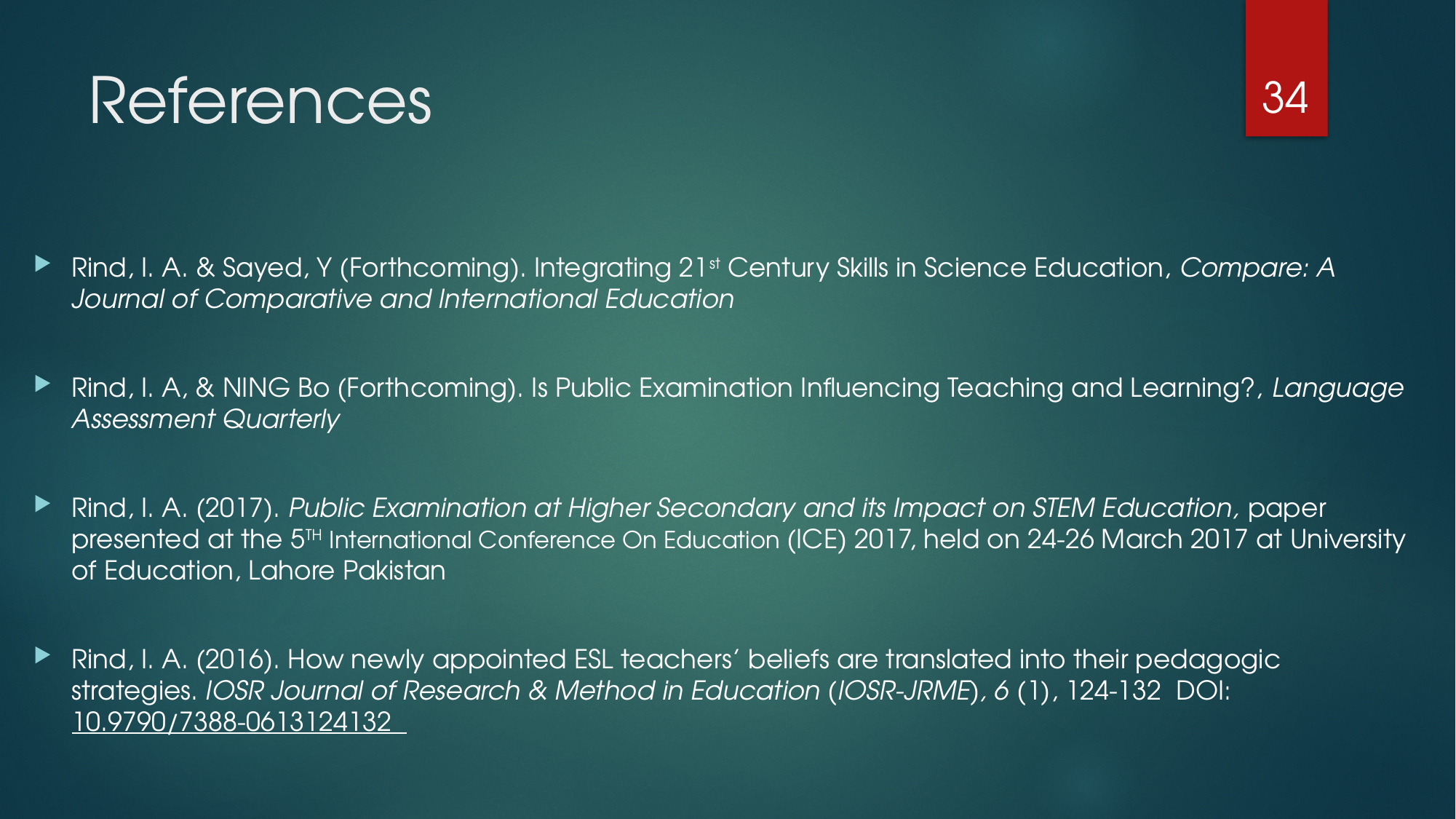

34
# References
Rind, I. A. & Sayed, Y (Forthcoming). Integrating 21st Century Skills in Science Education, Compare: A Journal of Comparative and International Education

Rind, I. A, & NING Bo (Forthcoming). Is Public Examination Influencing Teaching and Learning?, Language Assessment Quarterly

Rind, I. A. (2017). Public Examination at Higher Secondary and its Impact on STEM Education, paper presented at the 5TH International Conference On Education (ICE) 2017, held on 24-26 March 2017 at University of Education, Lahore Pakistan

Rind, I. A. (2016). How newly appointed ESL teachers’ beliefs are translated into their pedagogic strategies. IOSR Journal of Research & Method in Education (IOSR-JRME), 6 (1), 124-132  DOI: 10.9790/7388-0613124132